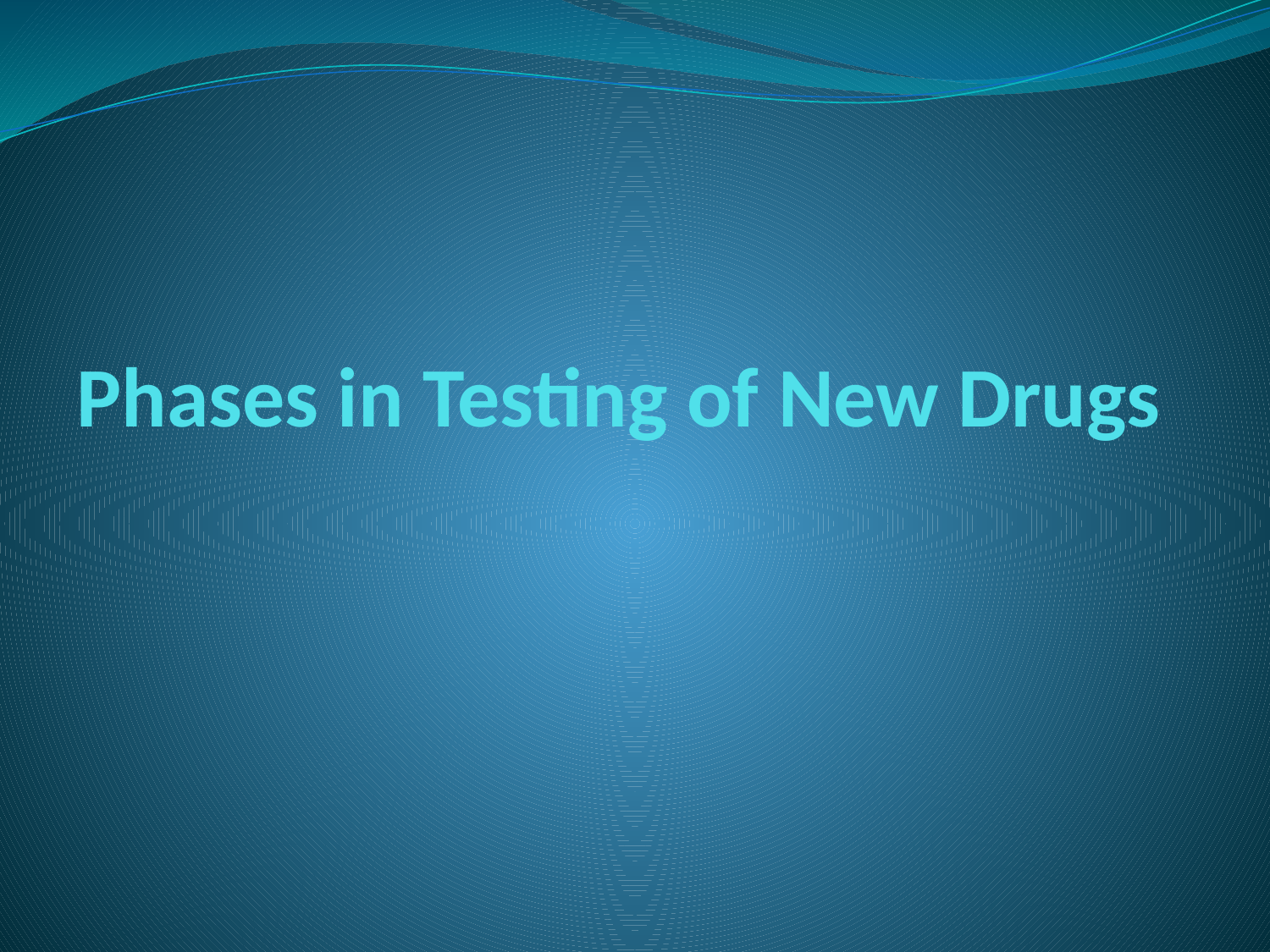

# Phases in Testing of New Drugs